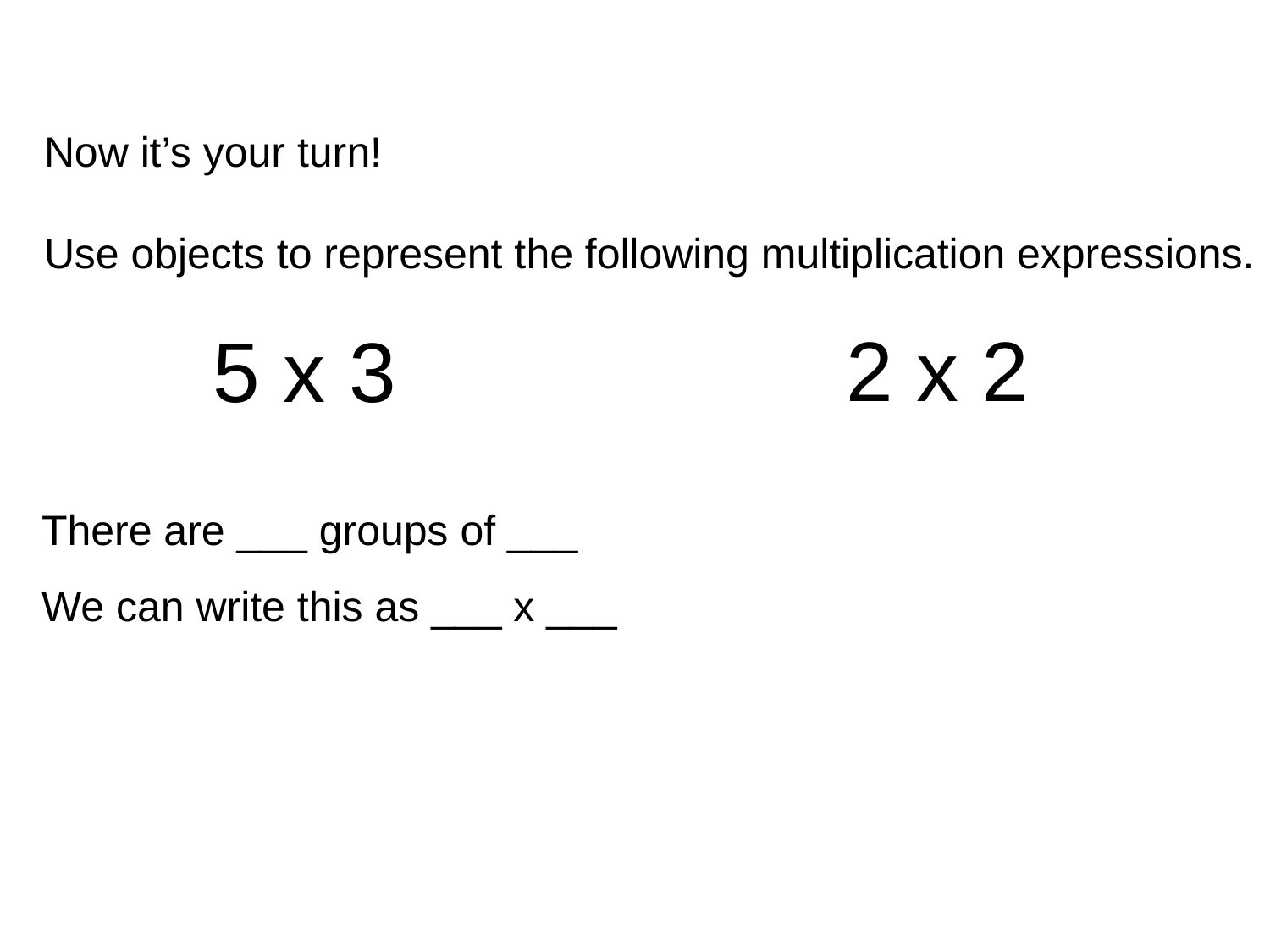

Now it’s your turn!

Use objects to represent the following multiplication expressions.

2 x 2

5 x 3

There are ___ groups of ___
We can write this as ___ x ___